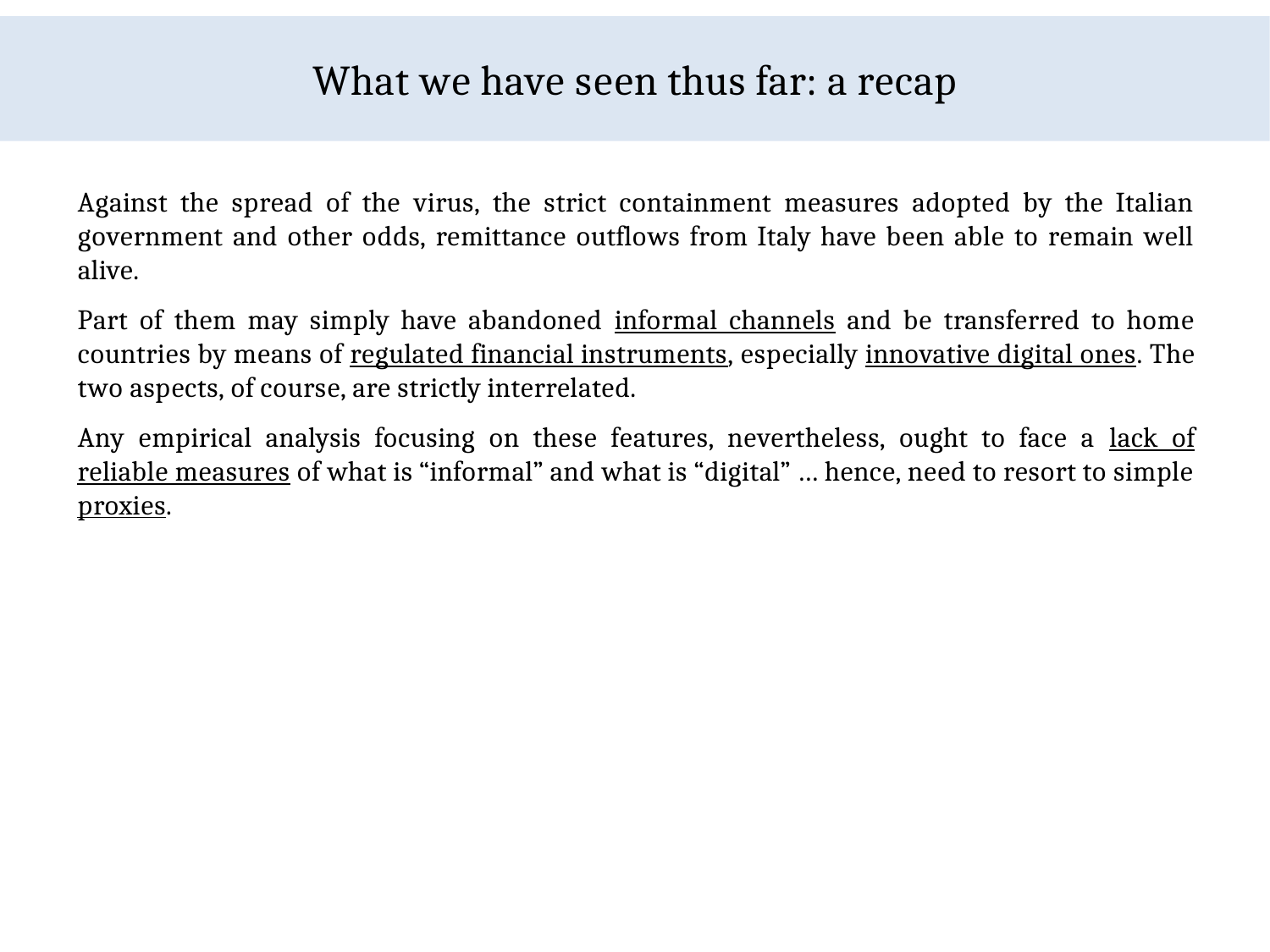

# What we have seen thus far: a recap
Against the spread of the virus, the strict containment measures adopted by the Italian government and other odds, remittance outflows from Italy have been able to remain well alive.
Part of them may simply have abandoned informal channels and be transferred to home countries by means of regulated financial instruments, especially innovative digital ones. The two aspects, of course, are strictly interrelated.
Any empirical analysis focusing on these features, nevertheless, ought to face a lack of reliable measures of what is “informal” and what is “digital” … hence, need to resort to simple proxies.